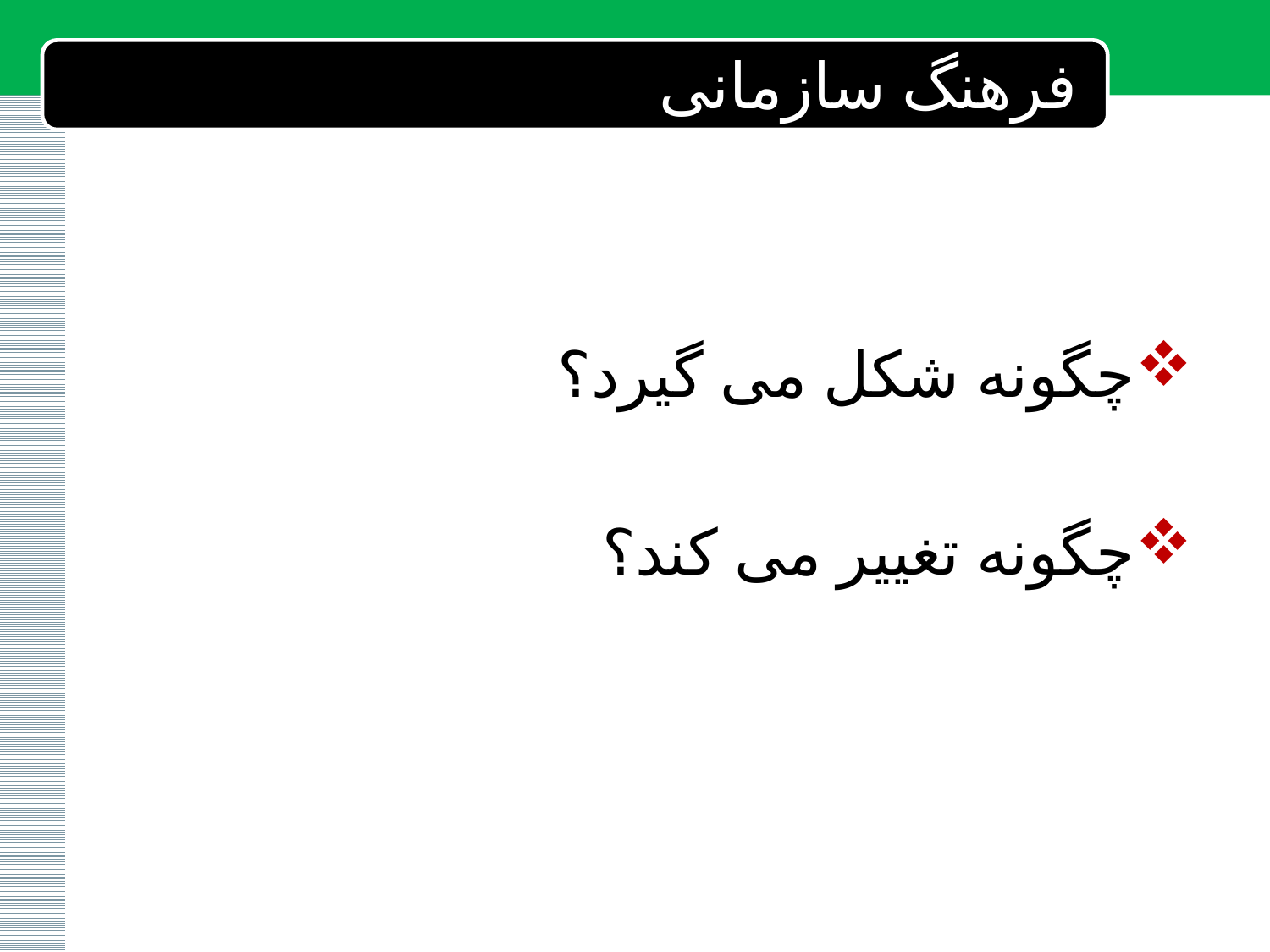

# فرهنگ سازمانی

چگونه شکل می گیرد؟

چگونه تغییر می کند؟